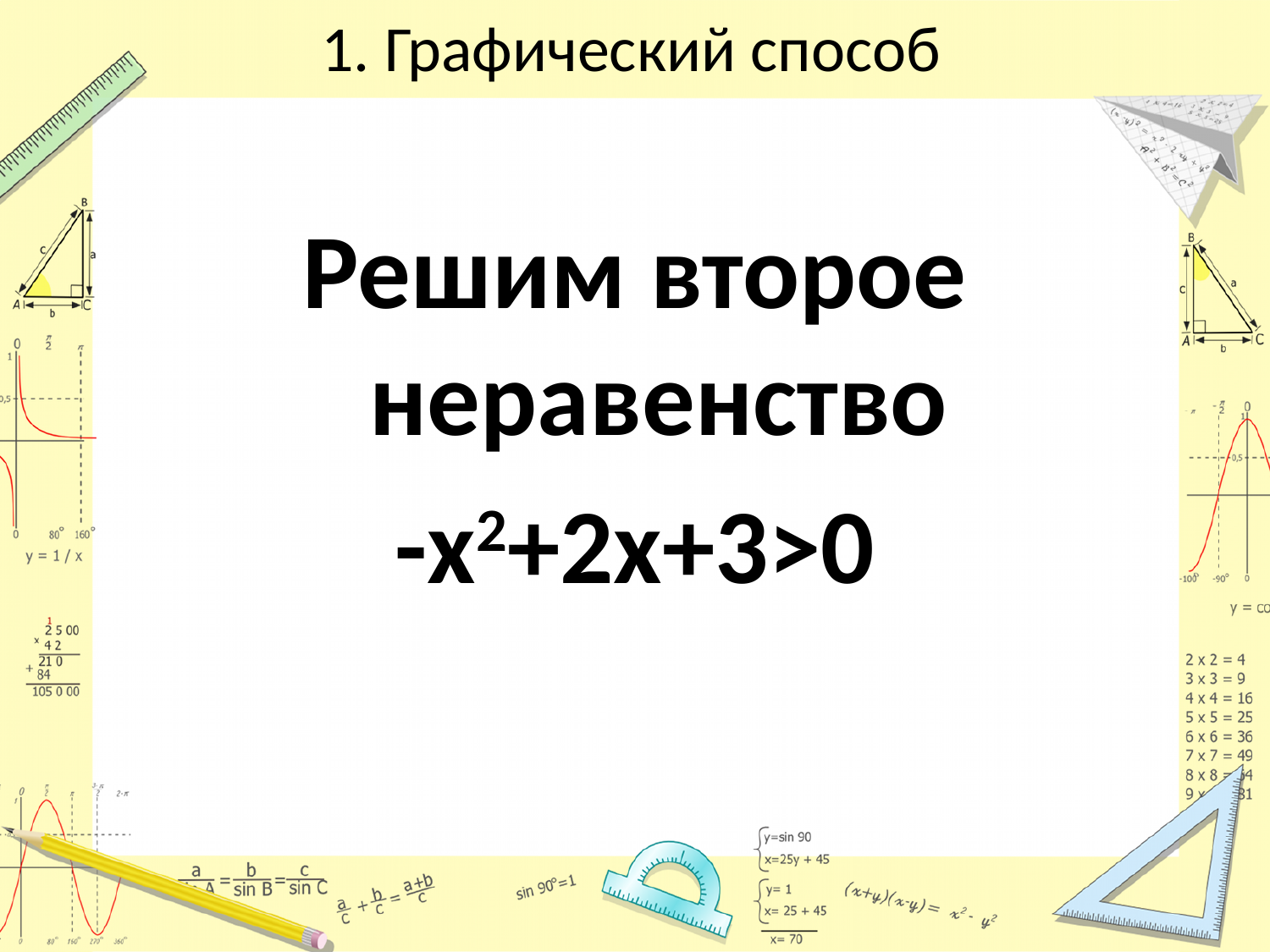

# 1. Графический способ
Решим второе неравенство
-x2+2x+3>0